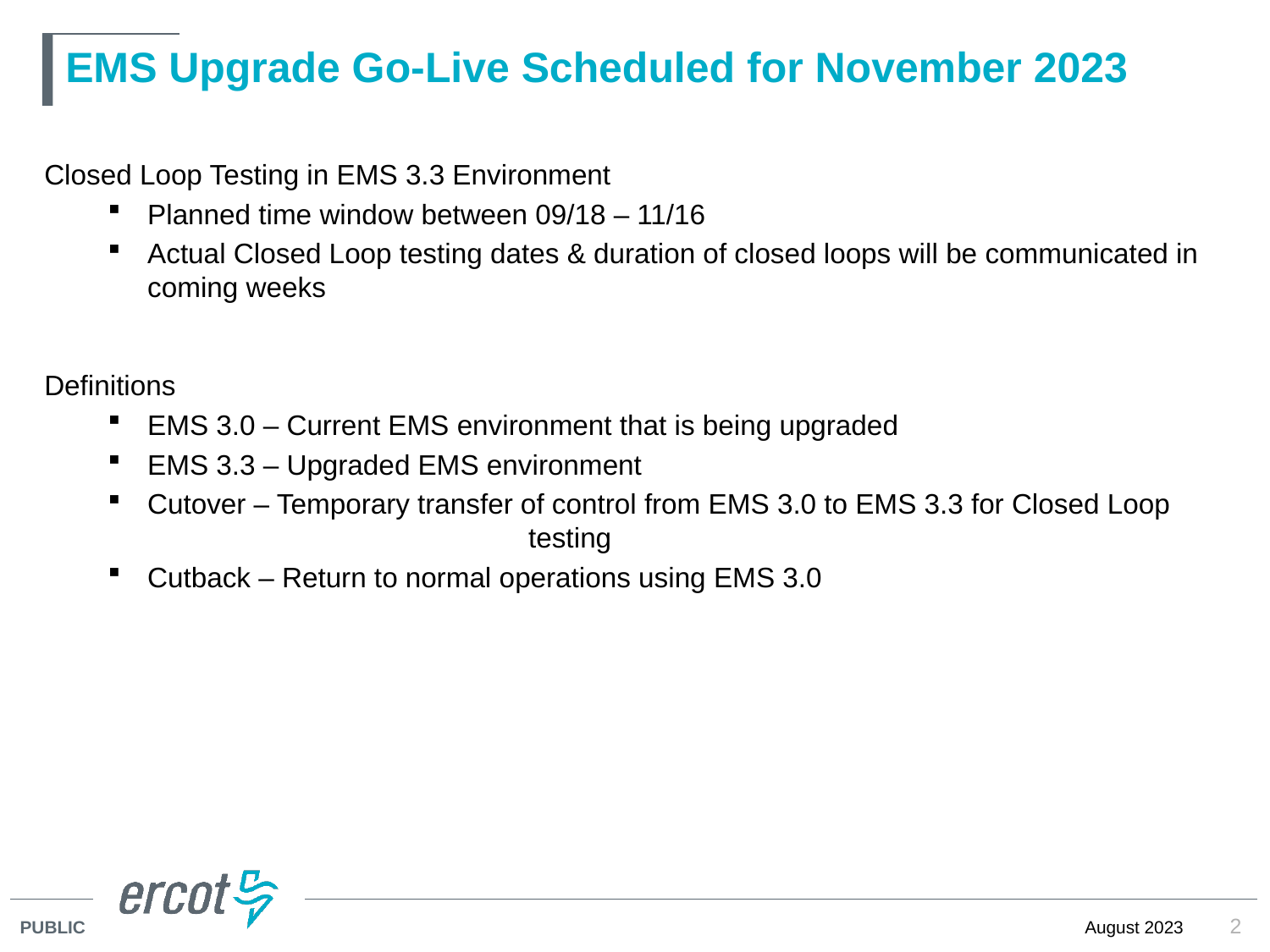

# EMS Upgrade Go-Live Scheduled for November 2023
Closed Loop Testing in EMS 3.3 Environment
Planned time window between 09/18 – 11/16
Actual Closed Loop testing dates & duration of closed loops will be communicated in coming weeks

Definitions
EMS 3.0 – Current EMS environment that is being upgraded
EMS 3.3 – Upgraded EMS environment
Cutover – Temporary transfer of control from EMS 3.0 to EMS 3.3 for Closed Loop 			testing
Cutback – Return to normal operations using EMS 3.0
2